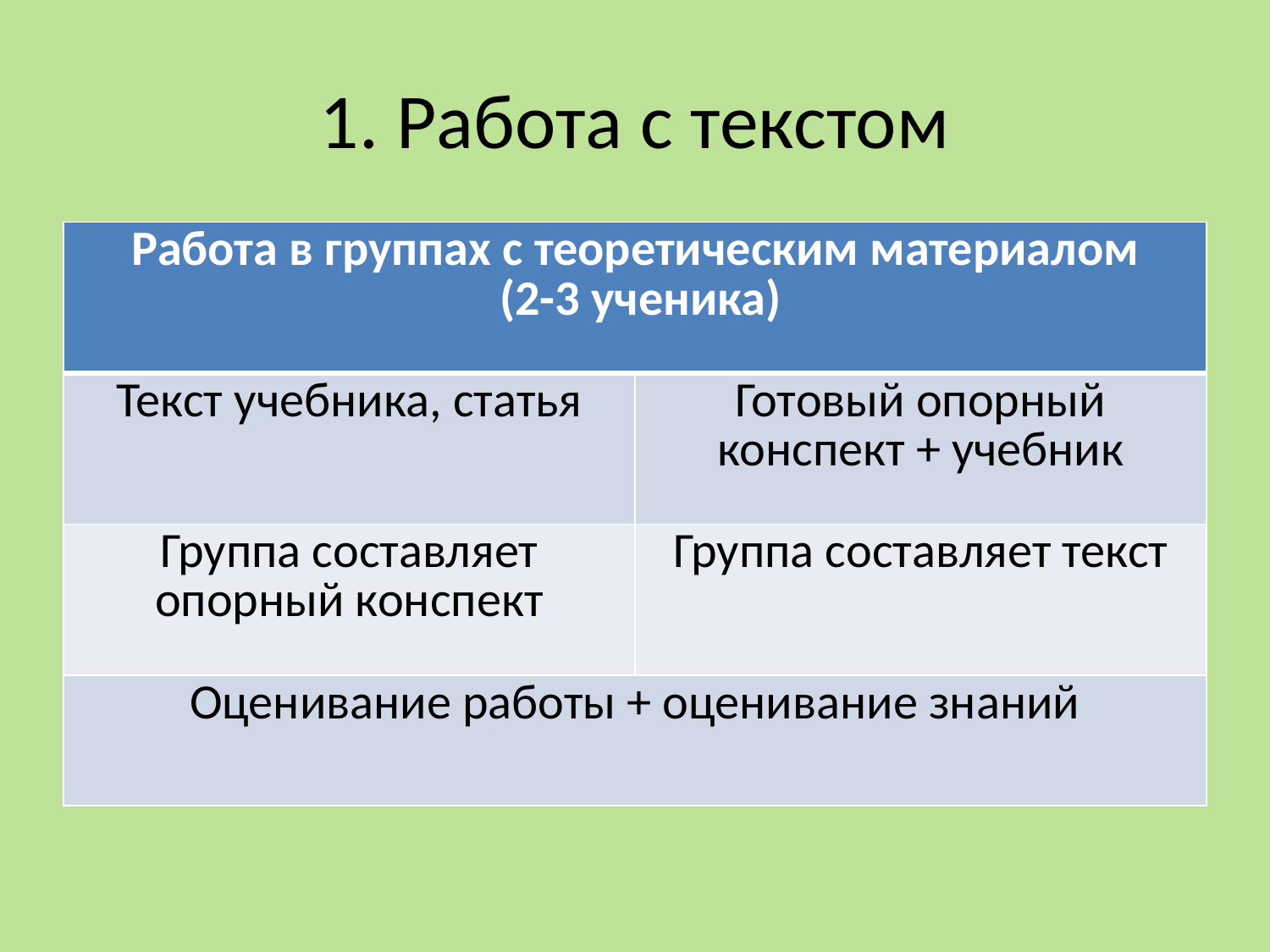

# 1. Работа с текстом
| Работа в группах с теоретическим материалом (2-3 ученика) |  |
| --- | --- |
| Текст учебника, статья | Готовый опорный конспект + учебник |
| Группа составляет опорный конспект | Группа составляет текст |
| Оценивание работы + оценивание знаний |  |